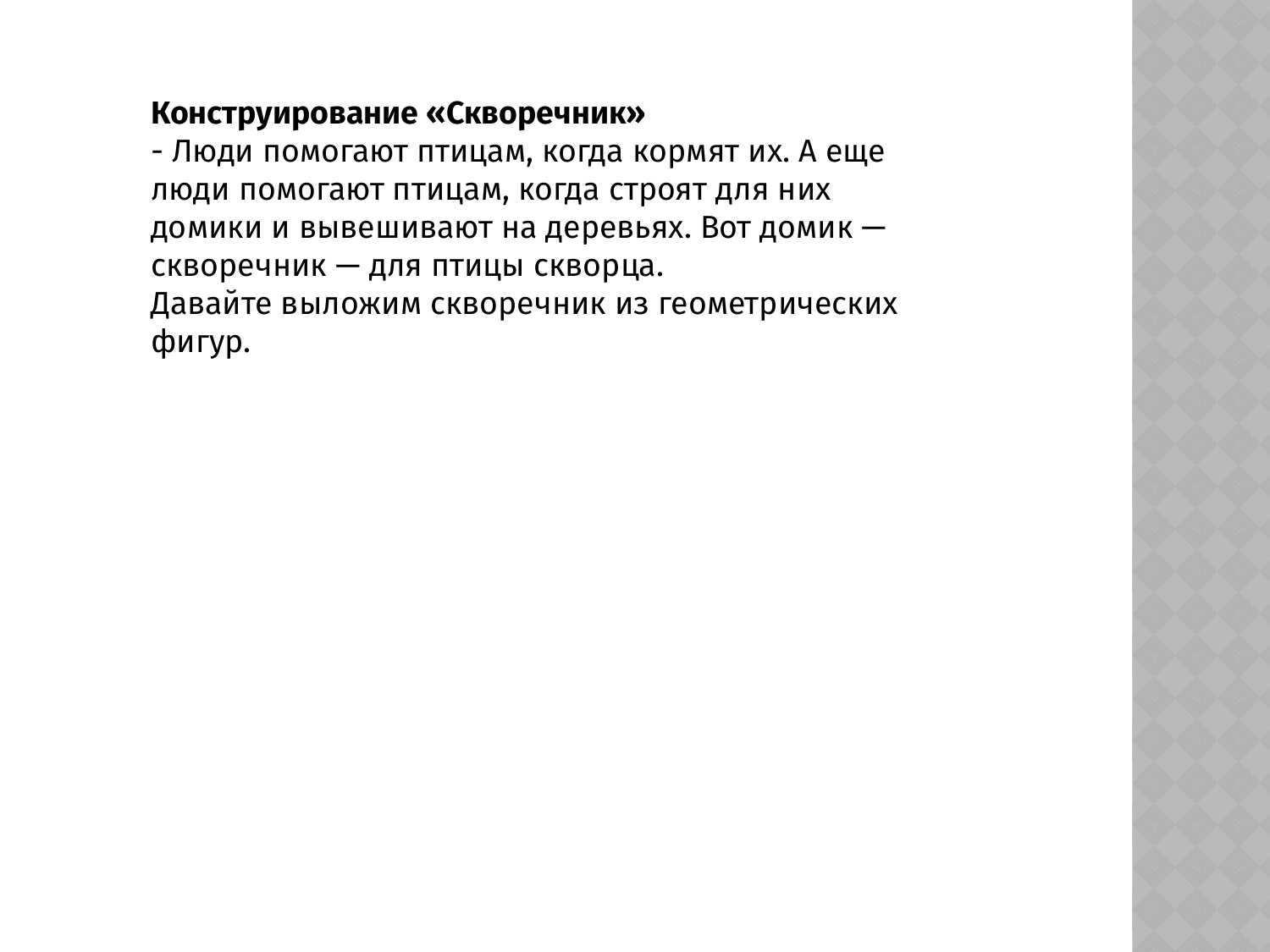

Конструирование «Скворечник»
- Люди помогают птицам, когда кормят их. А еще люди помогают птицам, когда строят для них домики и вывешивают на деревьях. Вот домик — скворечник — для птицы скворца.
Давайте выложим скворечник из геометрических фигур.